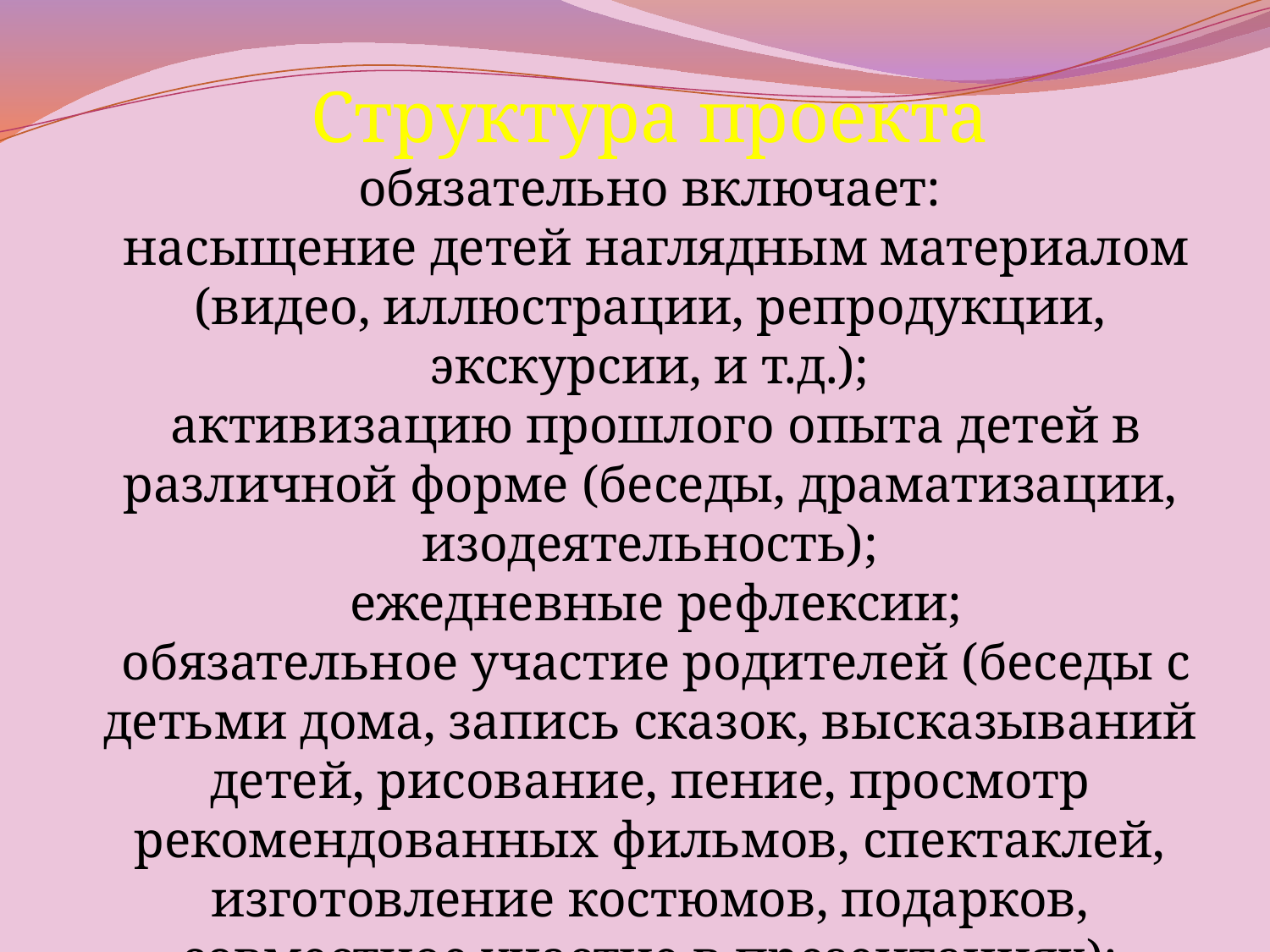

Структура проекта
 обязательно включает:
 насыщение детей наглядным материалом (видео, иллюстрации, репродукции, экскурсии, и т.д.);
 активизацию прошлого опыта детей в различной форме (беседы, драматизации, изодеятельность);
 ежедневные рефлексии;
 обязательное участие родителей (беседы с детьми дома, запись сказок, высказываний детей, рисование, пение, просмотр рекомендованных фильмов, спектаклей, изготовление костюмов, подарков, совместное участие в презентациях);
 презентация с показом того, что научились делать дети.